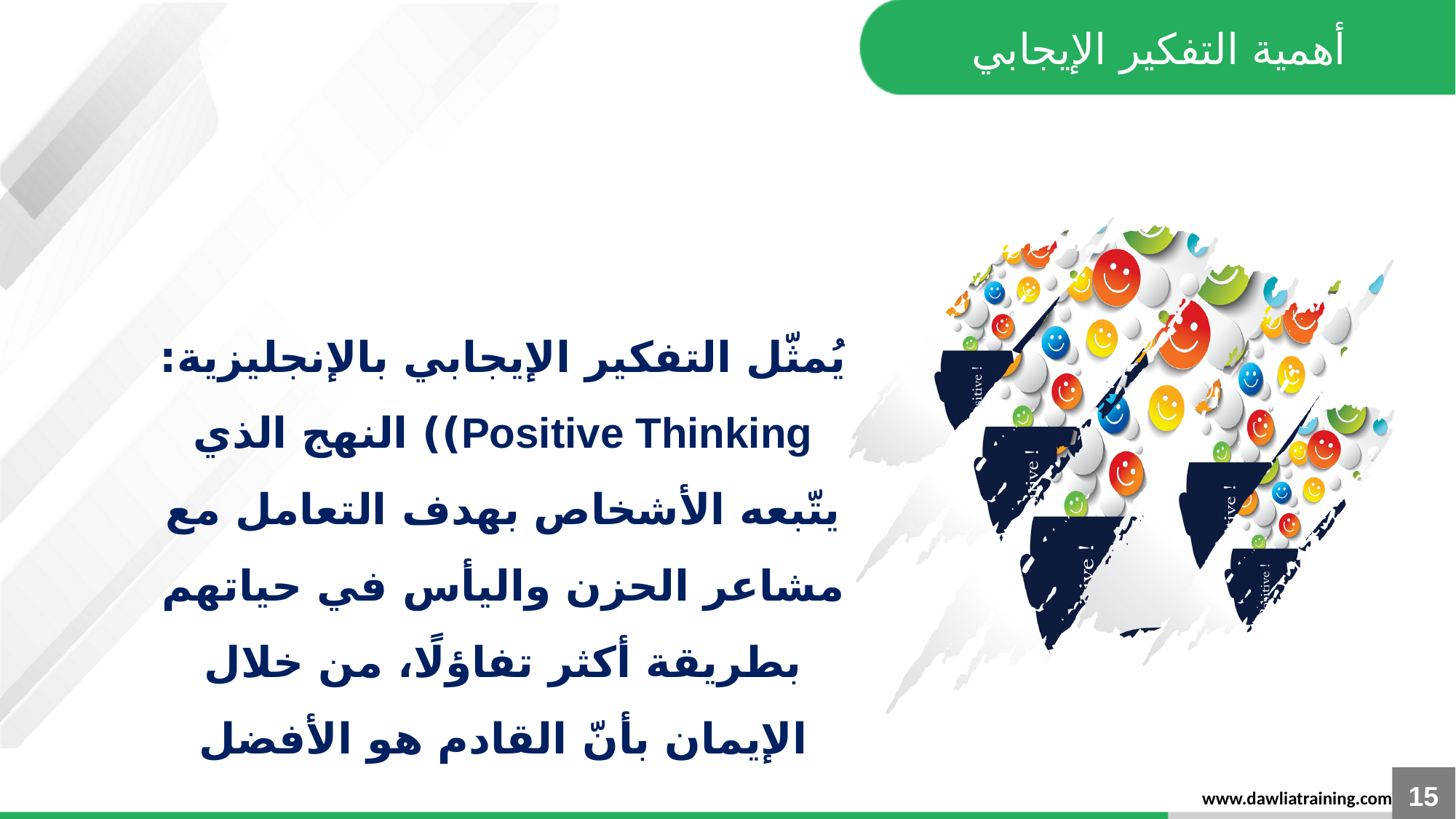

أهمية التفكير الإيجابي

يُمثّل التفكير الإيجابي بالإنجليزية: Positive Thinking)) النهج الذي يتّبعه الأشخاص بهدف التعامل مع مشاعر الحزن واليأس في حياتهم بطريقة أكثر تفاؤلًا، من خلال الإيمان بأنّ القادم هو الأفضل
15
www.dawliatraining.com